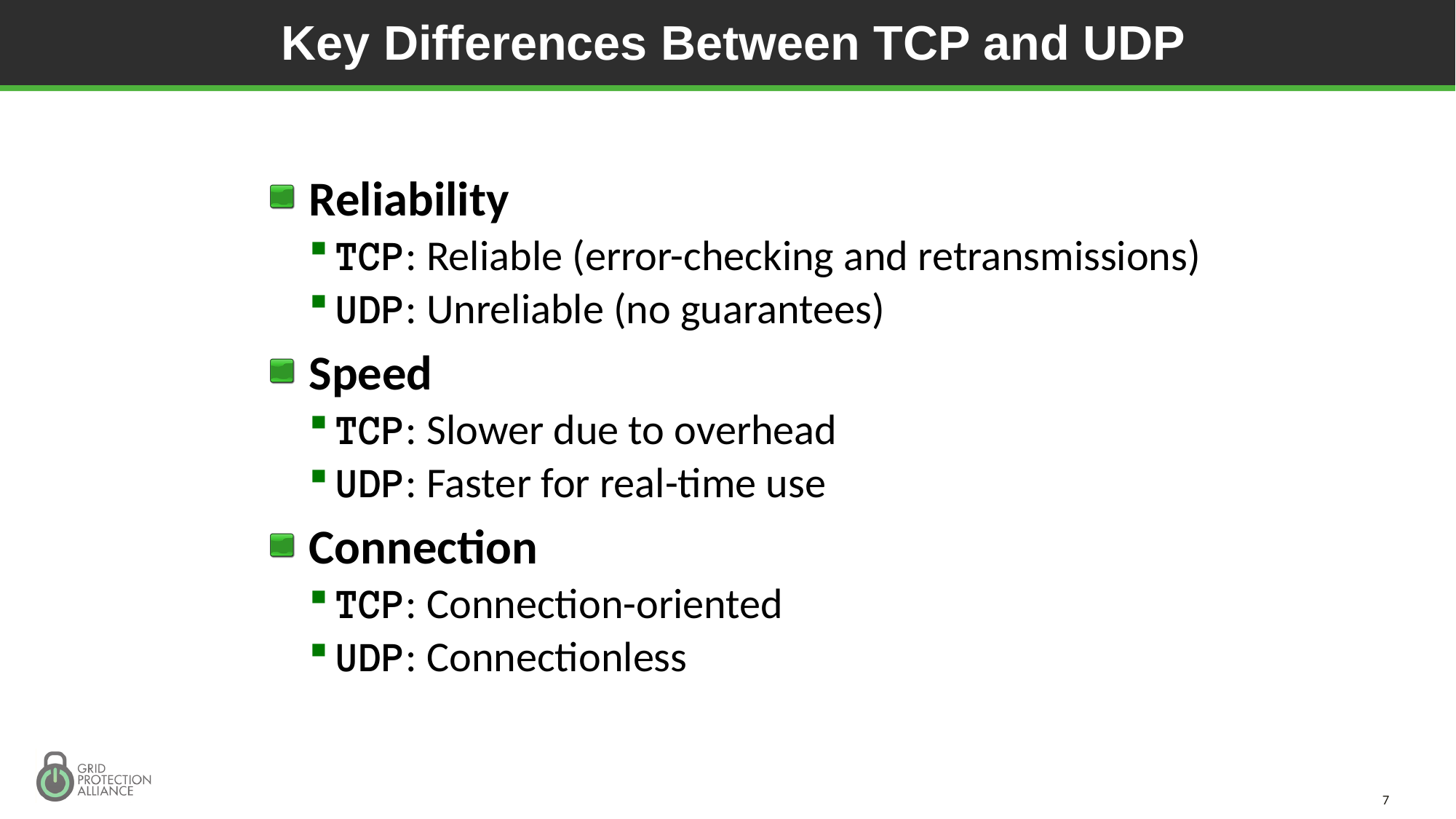

# Key Differences Between TCP and UDP
Reliability
TCP: Reliable (error-checking and retransmissions)
UDP: Unreliable (no guarantees)
Speed
TCP: Slower due to overhead
UDP: Faster for real-time use
Connection
TCP: Connection-oriented
UDP: Connectionless